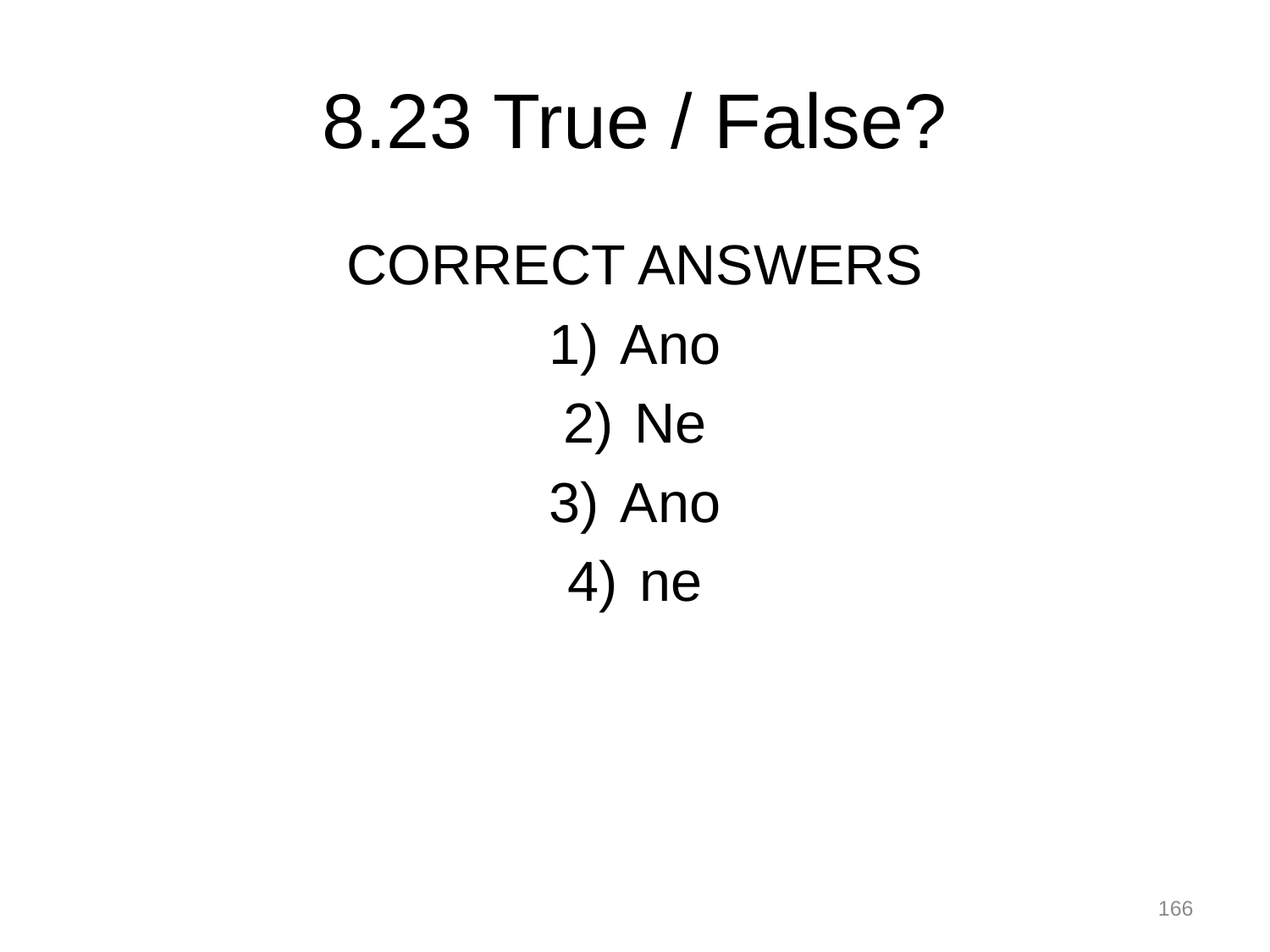

# 8.23 True / False?
CORRECT ANSWERS
Ano
Ne
Ano
ne
166